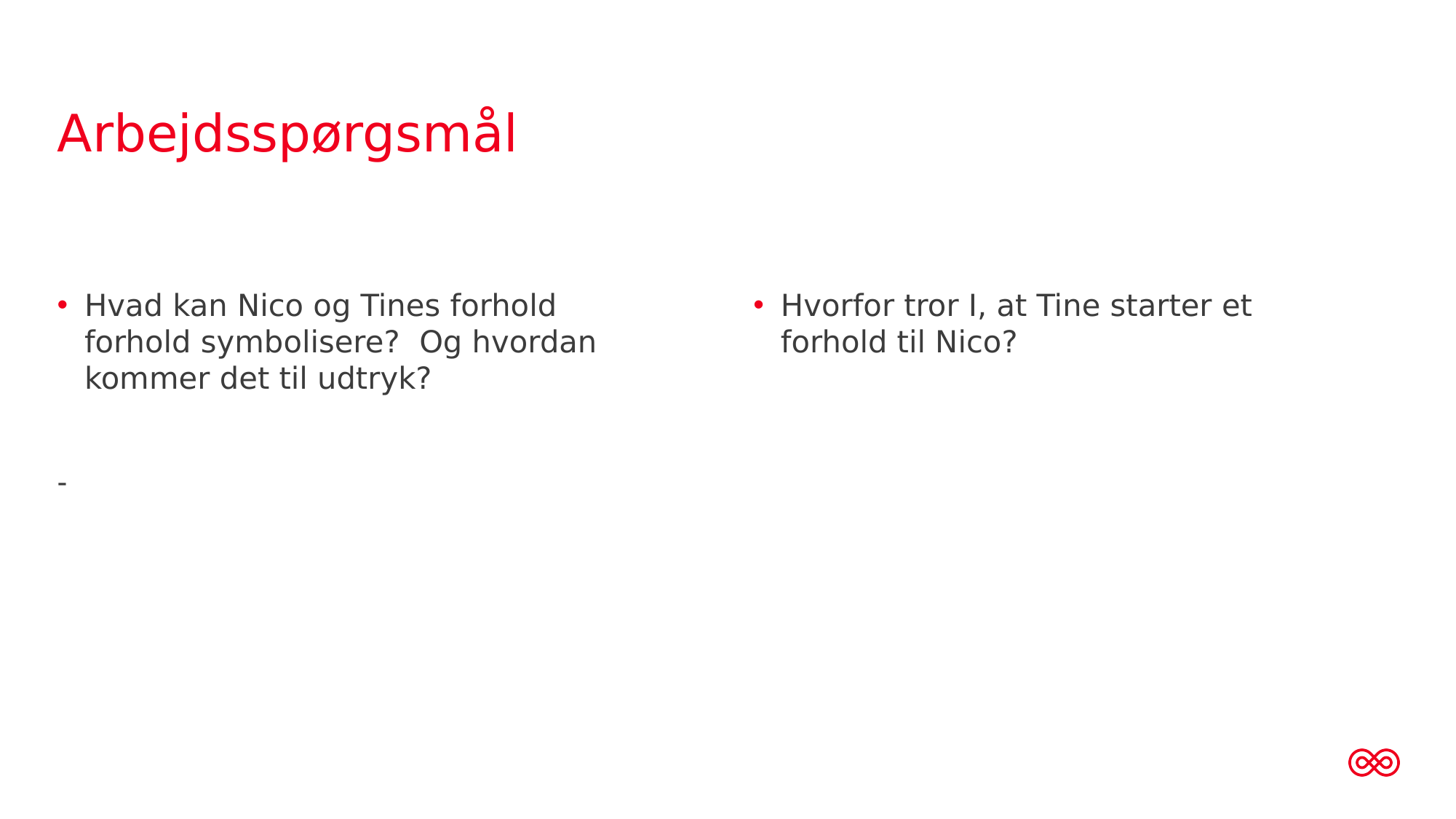

# Arbejdsspørgsmål

Hvad kan Nico og Tines forhold forhold symbolisere?  Og hvordan kommer det til udtryk?

-

Hvorfor tror I, at Tine starter et forhold til Nico?